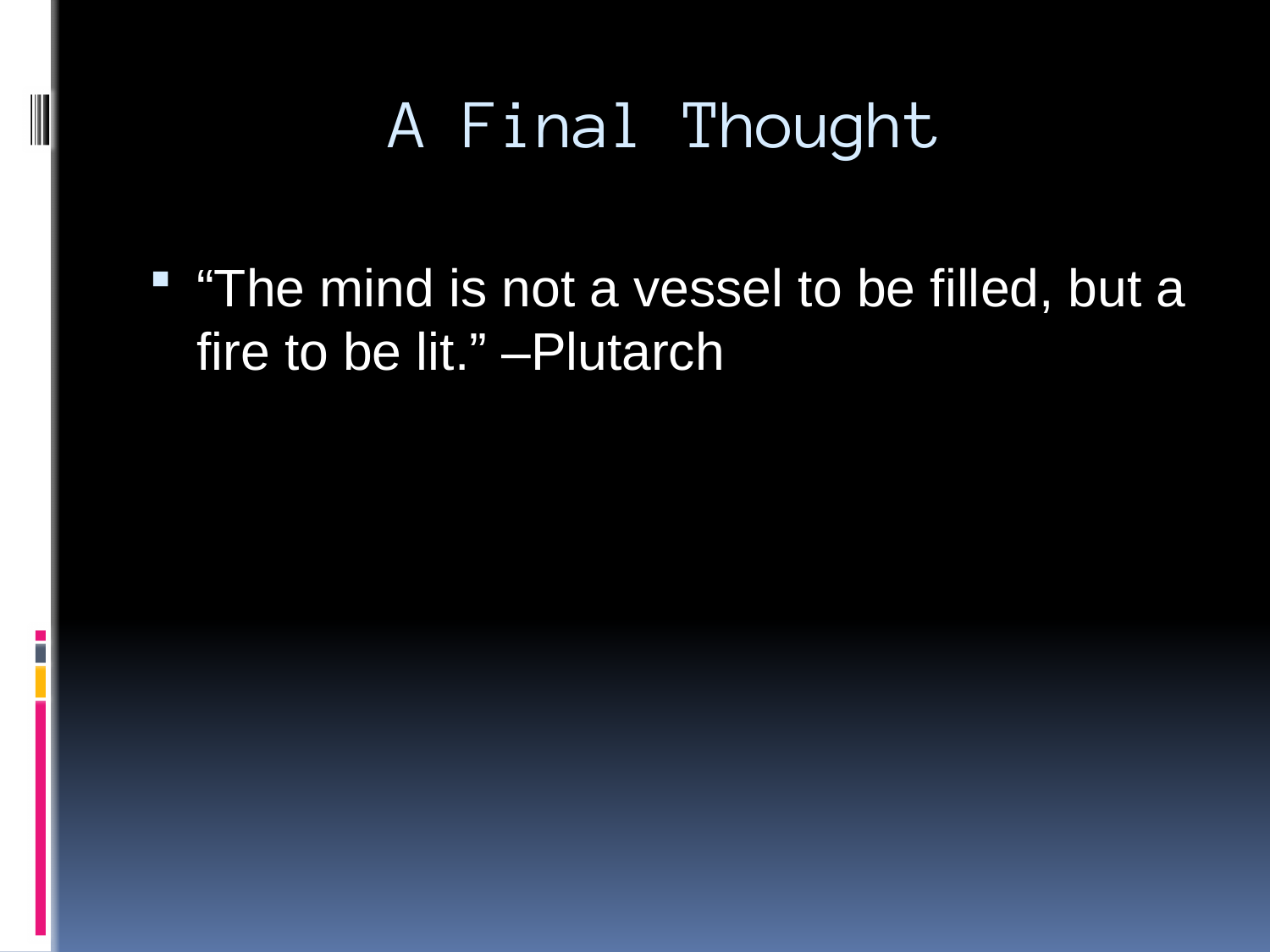

# A Final Thought
“The mind is not a vessel to be filled, but a fire to be lit.” –Plutarch